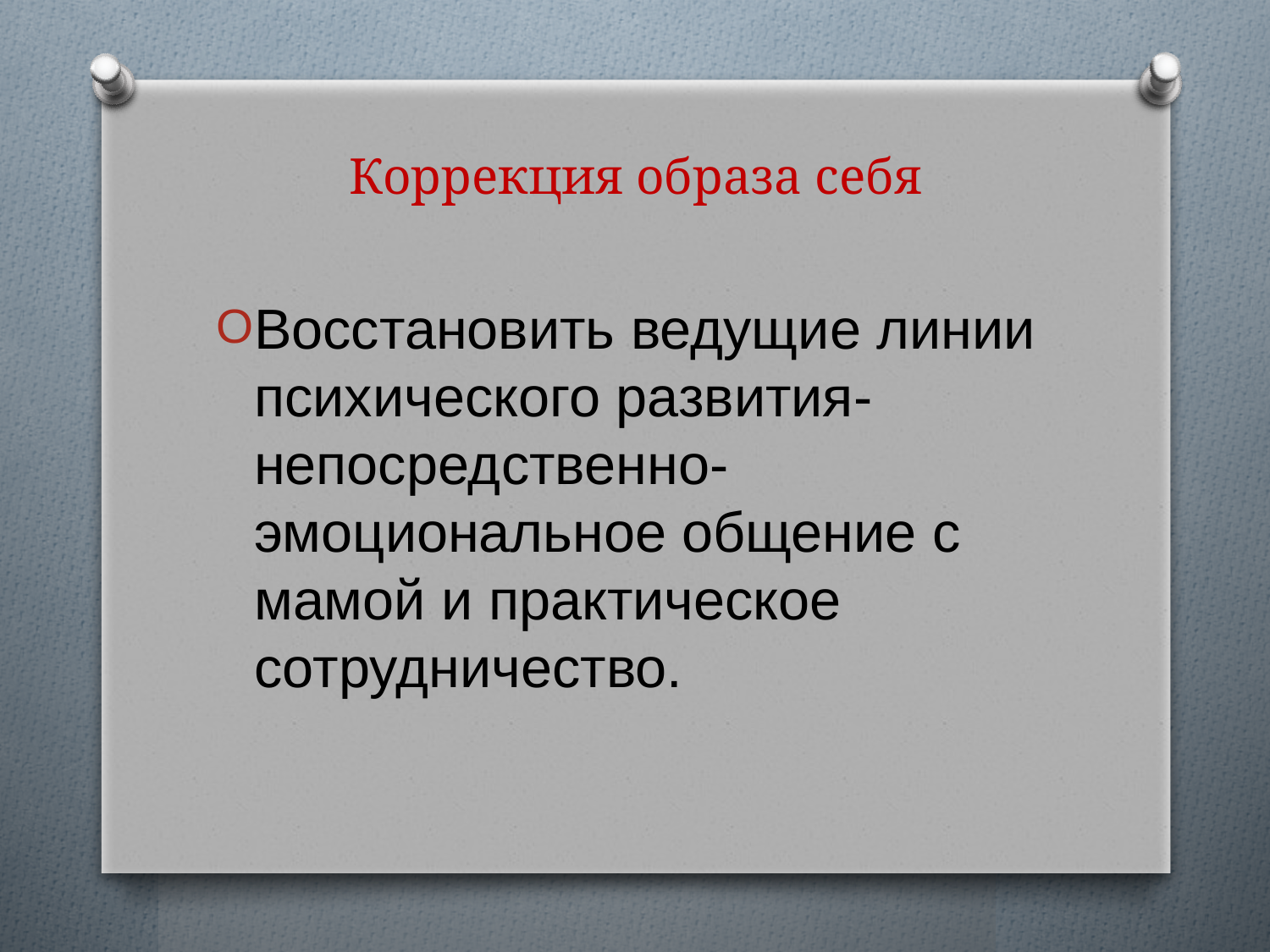

# Коррекция образа себя
Восстановить ведущие линии психического развития- непосредственно-эмоциональное общение с мамой и практическое сотрудничество.